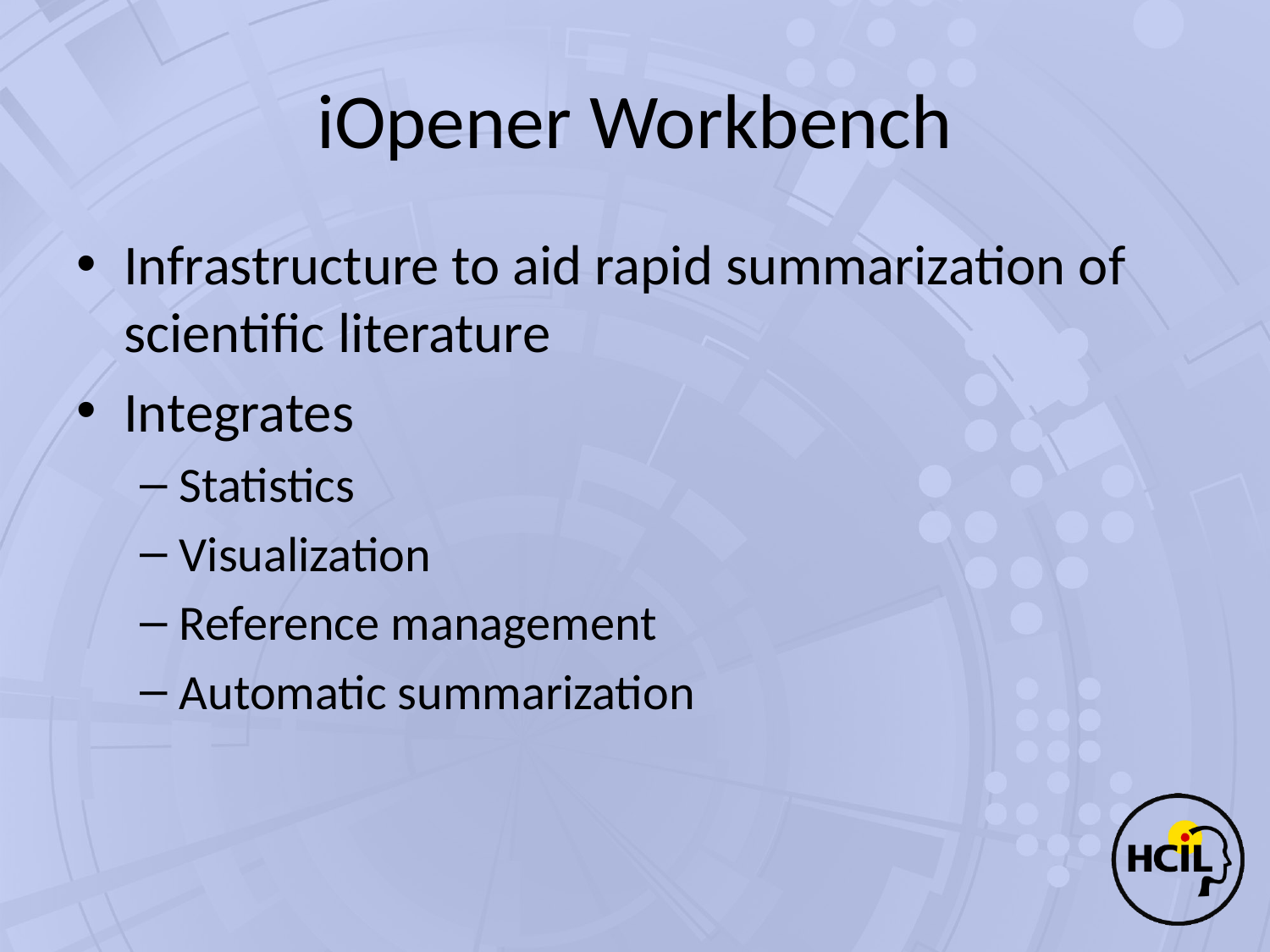

# iOpener Workbench
Infrastructure to aid rapid summarization of scientific literature
Integrates
Statistics
Visualization
Reference management
Automatic summarization